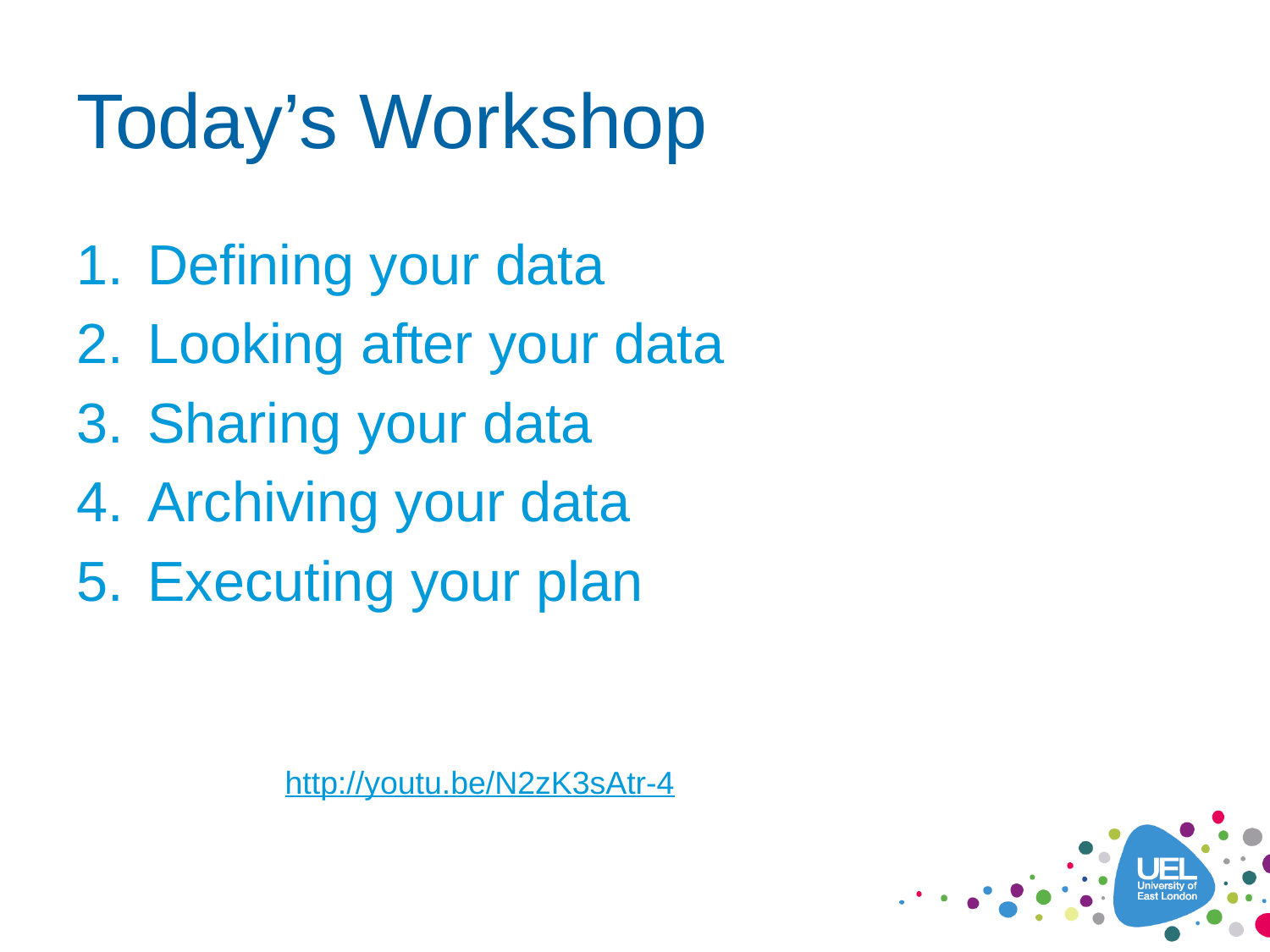

# Today’s Workshop
Defining your data
Looking after your data
Sharing your data
Archiving your data
Executing your plan

http://youtu.be/N2zK3sAtr-4